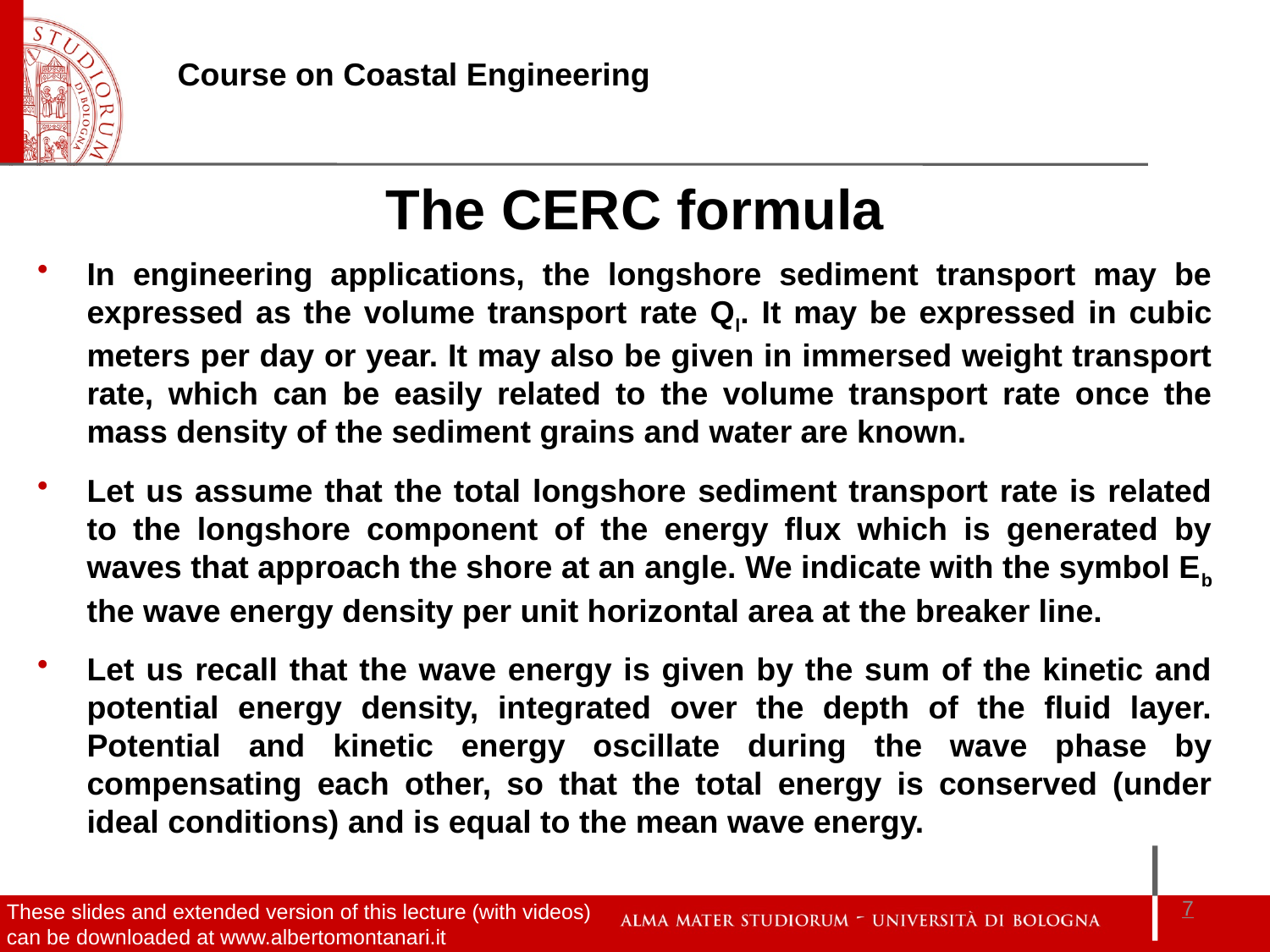

The CERC formula
In engineering applications, the longshore sediment transport may be expressed as the volume transport rate Ql. It may be expressed in cubic meters per day or year. It may also be given in immersed weight transport rate, which can be easily related to the volume transport rate once the mass density of the sediment grains and water are known.
Let us assume that the total longshore sediment transport rate is related to the longshore component of the energy flux which is generated by waves that approach the shore at an angle. We indicate with the symbol Eb the wave energy density per unit horizontal area at the breaker line.
Let us recall that the wave energy is given by the sum of the kinetic and potential energy density, integrated over the depth of the fluid layer. Potential and kinetic energy oscillate during the wave phase by compensating each other, so that the total energy is conserved (under ideal conditions) and is equal to the mean wave energy.
7